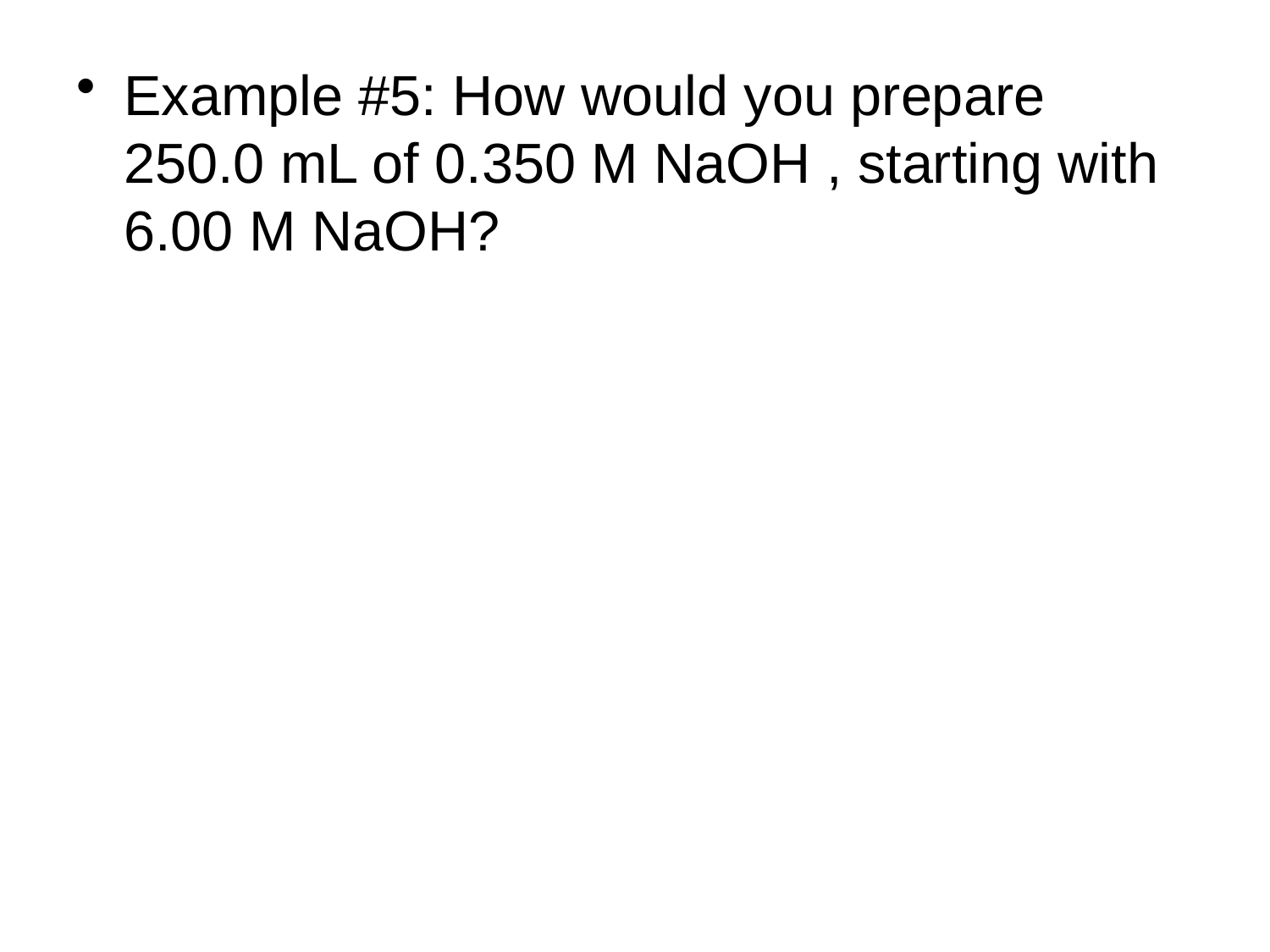

Example #5: How would you prepare 250.0 mL of 0.350 M NaOH , starting with 6.00 M NaOH?